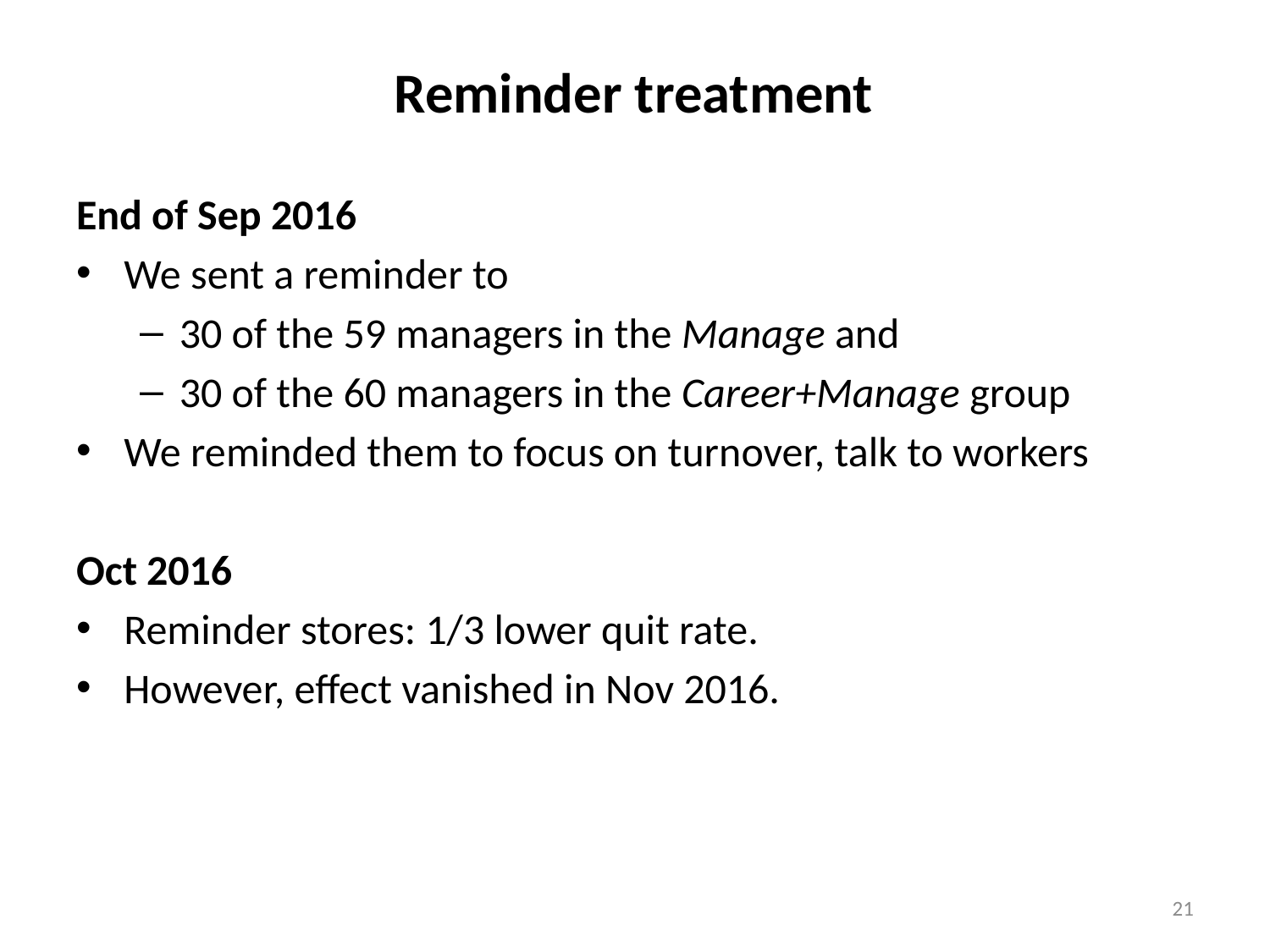

# Reminder treatment
End of Sep 2016
We sent a reminder to
30 of the 59 managers in the Manage and
30 of the 60 managers in the Career+Manage group
We reminded them to focus on turnover, talk to workers

Oct 2016
Reminder stores: 1/3 lower quit rate.
However, effect vanished in Nov 2016.
21